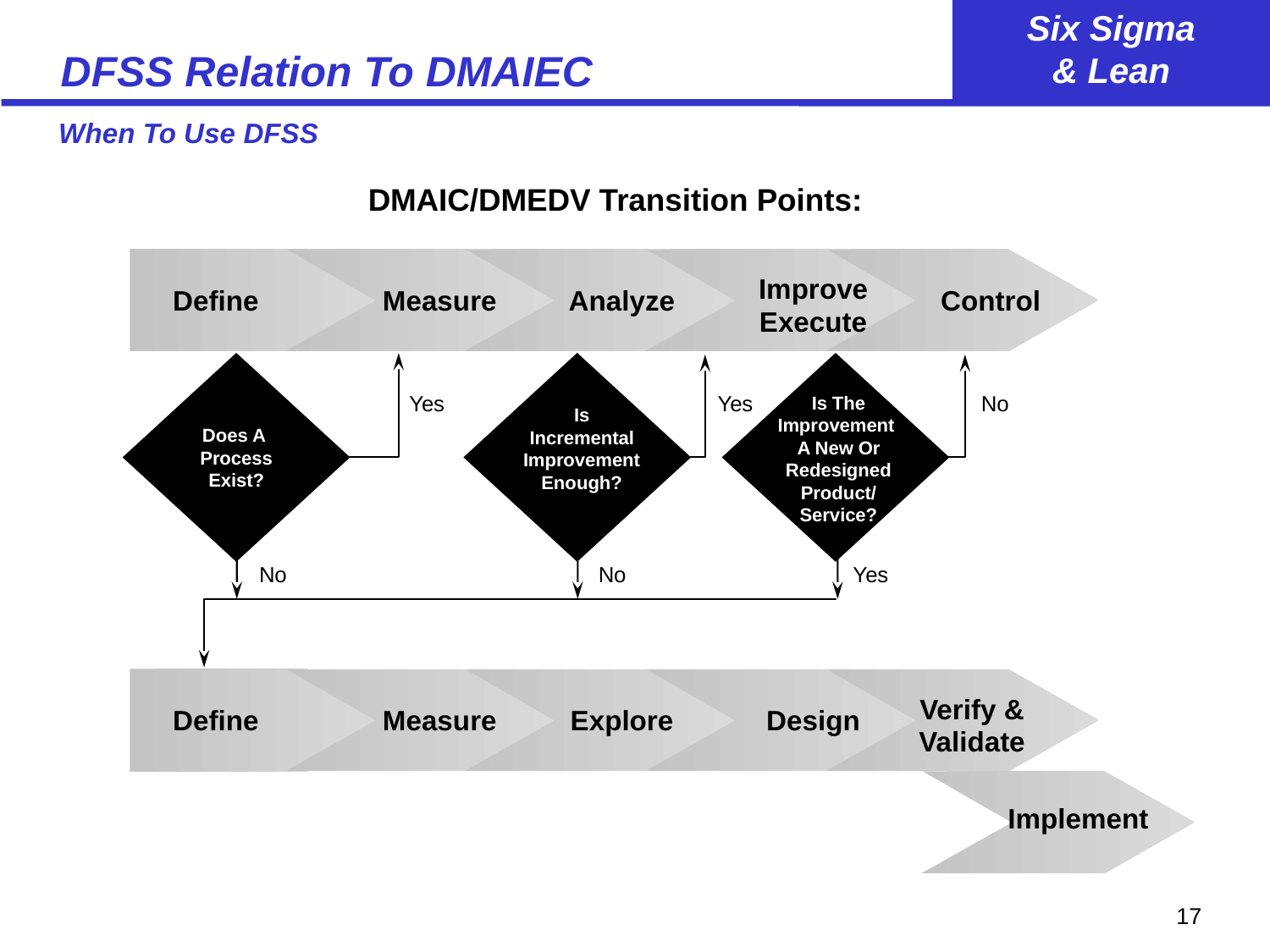

# DFSS Relation To DMAIEC
When To Use DFSS
DMAIC/DMEDV Transition Points:

Improve
Execute
Define
Measure
Analyze
Control

Yes
Yes
No
Is The Improvement
A New Or Redesigned Product/
Service?
Is
Incremental Improvement Enough?
Does A
Process Exist?

No
No
Yes

Verify &
Validate
Define
Measure
Explore
Design

Implement